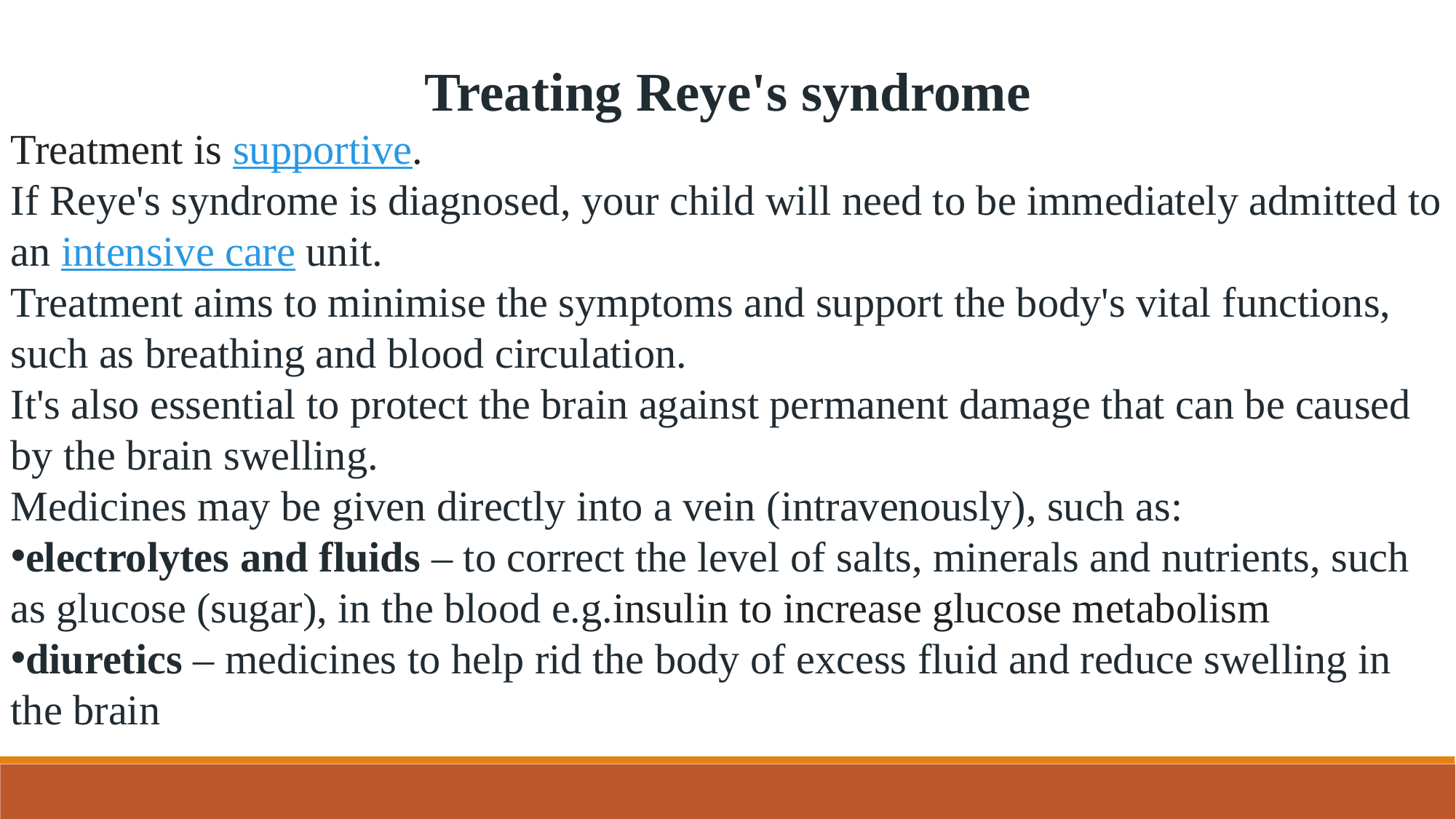

Treating Reye's syndrome
Treatment is supportive.
If Reye's syndrome is diagnosed, your child will need to be immediately admitted to an intensive care unit.
Treatment aims to minimise the symptoms and support the body's vital functions, such as breathing and blood circulation.
It's also essential to protect the brain against permanent damage that can be caused by the brain swelling.
Medicines may be given directly into a vein (intravenously), such as:
electrolytes and fluids – to correct the level of salts, minerals and nutrients, such as glucose (sugar), in the blood e.g.insulin to increase glucose metabolism
diuretics – medicines to help rid the body of excess fluid and reduce swelling in the brain